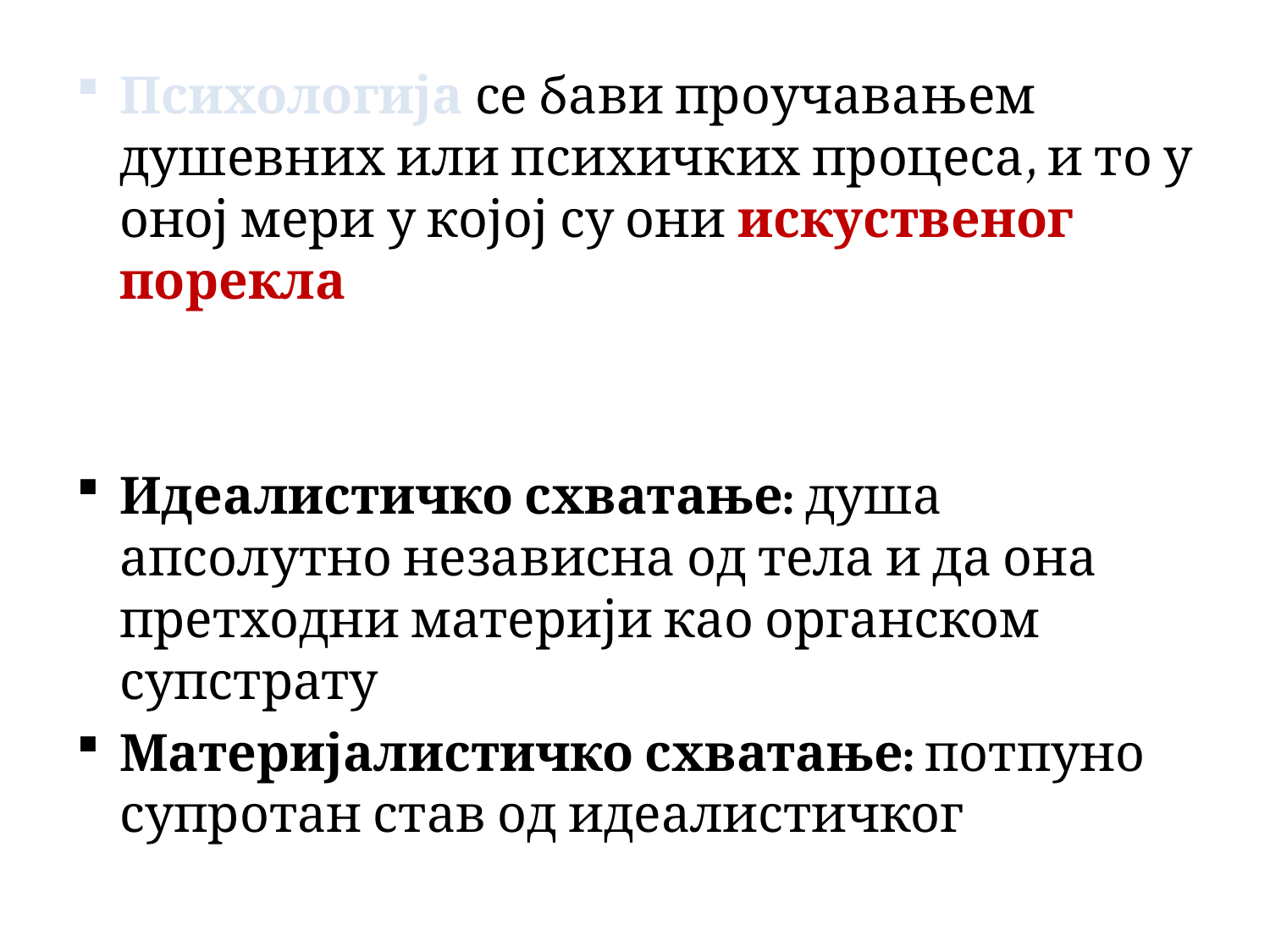

Психологија се бави проучавањем душевних или психичких процеса, и то у оној мери у којој су они искуственог порекла

Идеалистичко схватање: душа апсолутно независна од тела и да она претходни материји као органском супстрату
Материјалистичко схватање: потпуно супротан став од идеалистичког